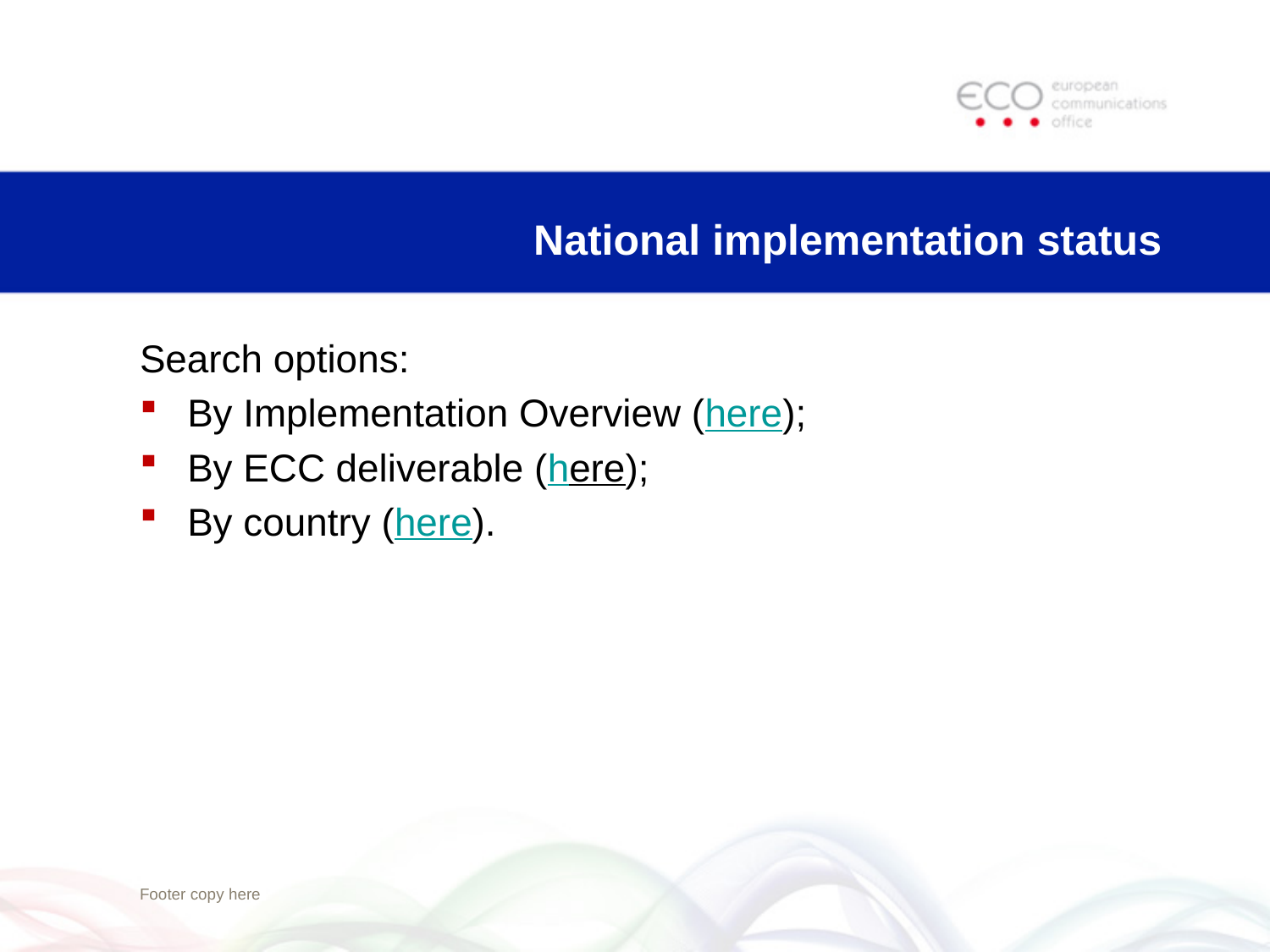

# National implementation status
Search options:
By Implementation Overview (here);
By ECC deliverable (here);
By country (here).
Footer copy here